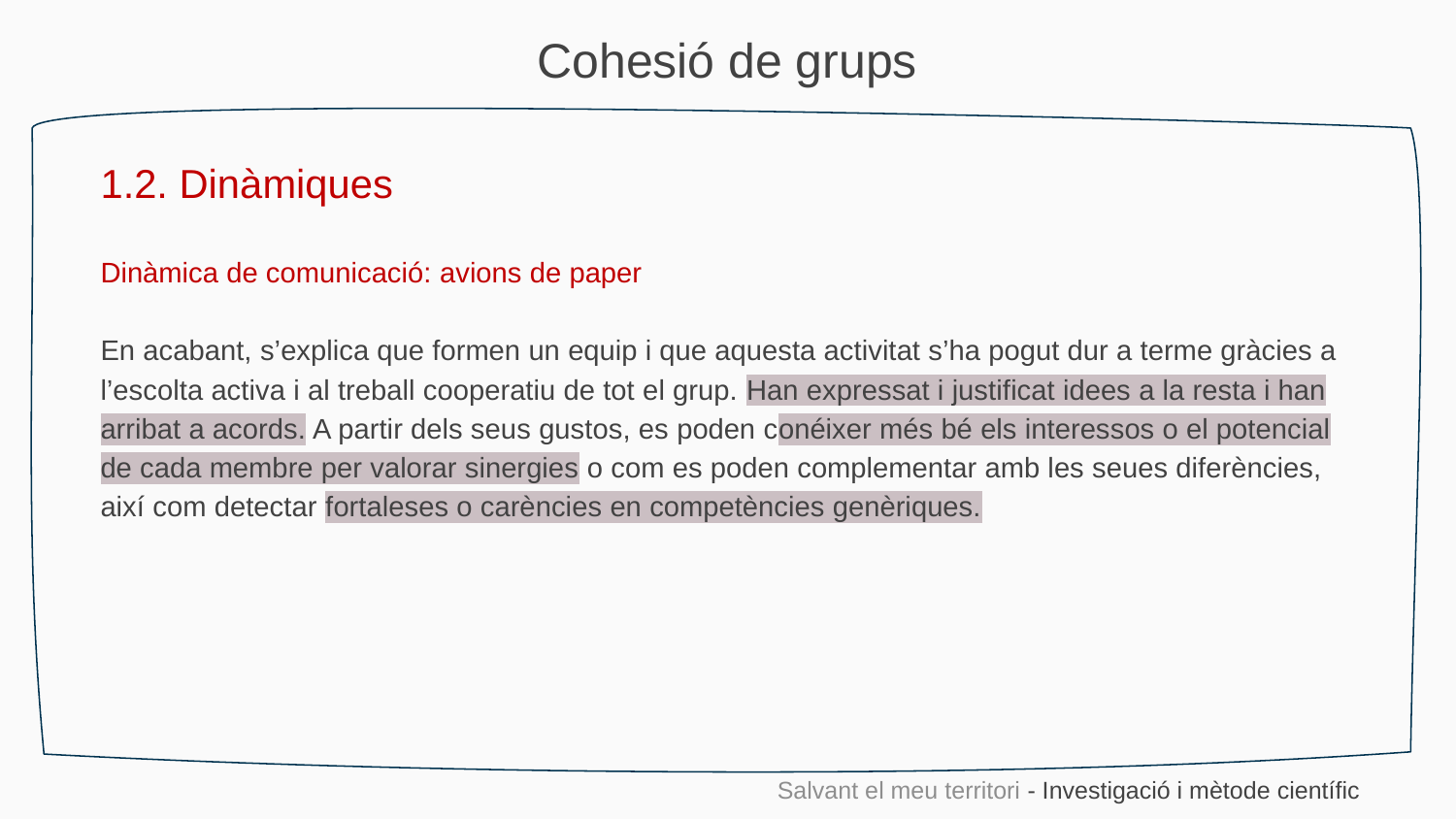

Cohesió de grups

1.2. Dinàmiques
Dinàmica de comunicació: avions de paper

En acabant, s’explica que formen un equip i que aquesta activitat s’ha pogut dur a terme gràcies a l’escolta activa i al treball cooperatiu de tot el grup. Han expressat i justificat idees a la resta i han arribat a acords. A partir dels seus gustos, es poden conéixer més bé els interessos o el potencial de cada membre per valorar sinergies o com es poden complementar amb les seues diferències, així com detectar fortaleses o carències en competències genèriques.

Salvant el meu territori - Investigació i mètode científic